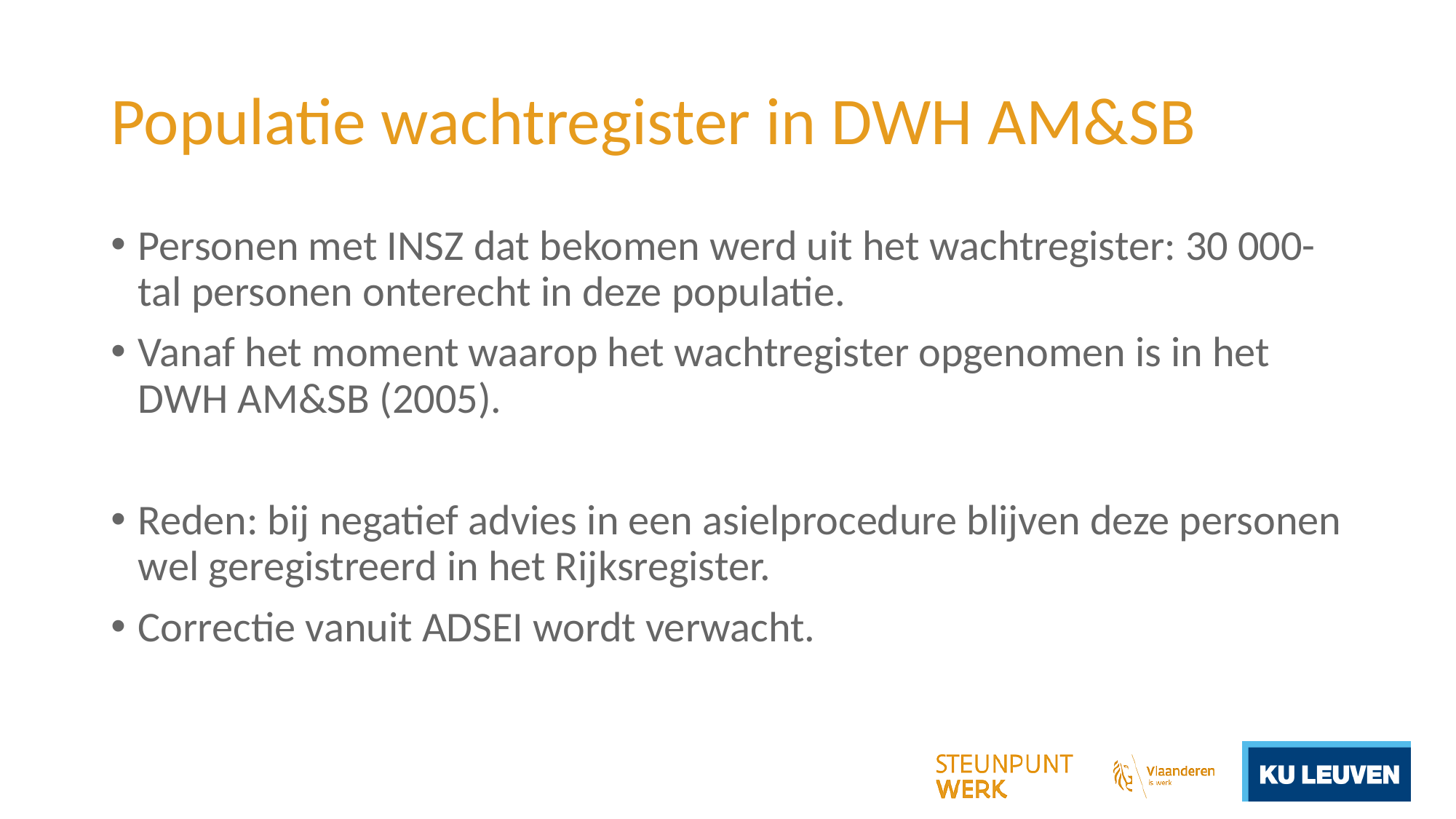

# Populatie wachtregister in DWH AM&SB
Personen met INSZ dat bekomen werd uit het wachtregister: 30 000-tal personen onterecht in deze populatie.
Vanaf het moment waarop het wachtregister opgenomen is in het DWH AM&SB (2005).

Reden: bij negatief advies in een asielprocedure blijven deze personen wel geregistreerd in het Rijksregister.
Correctie vanuit ADSEI wordt verwacht.